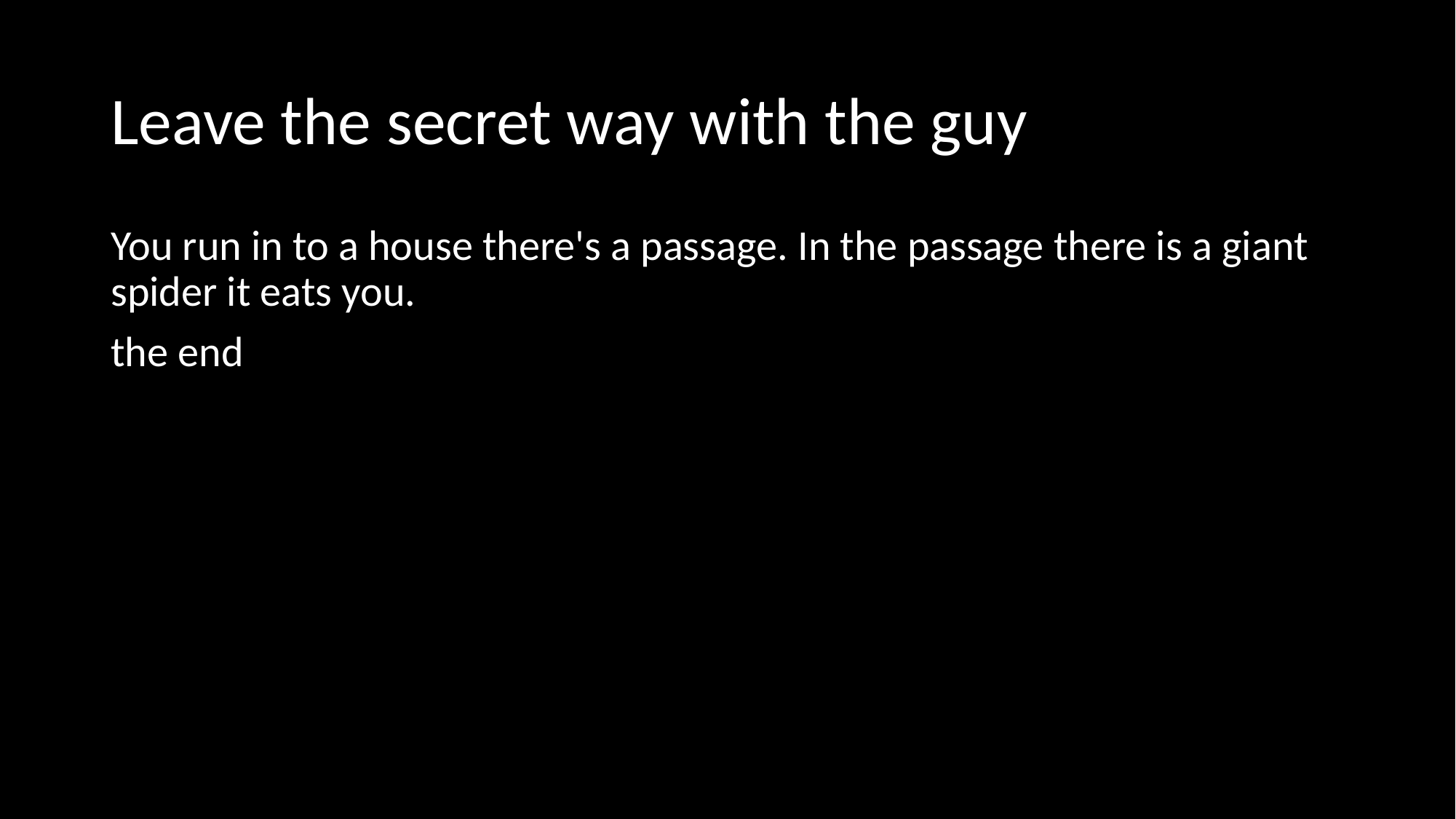

# Leave the secret way with the guy
You run in to a house there's a passage. In the passage there is a giant spider it eats you.
the end